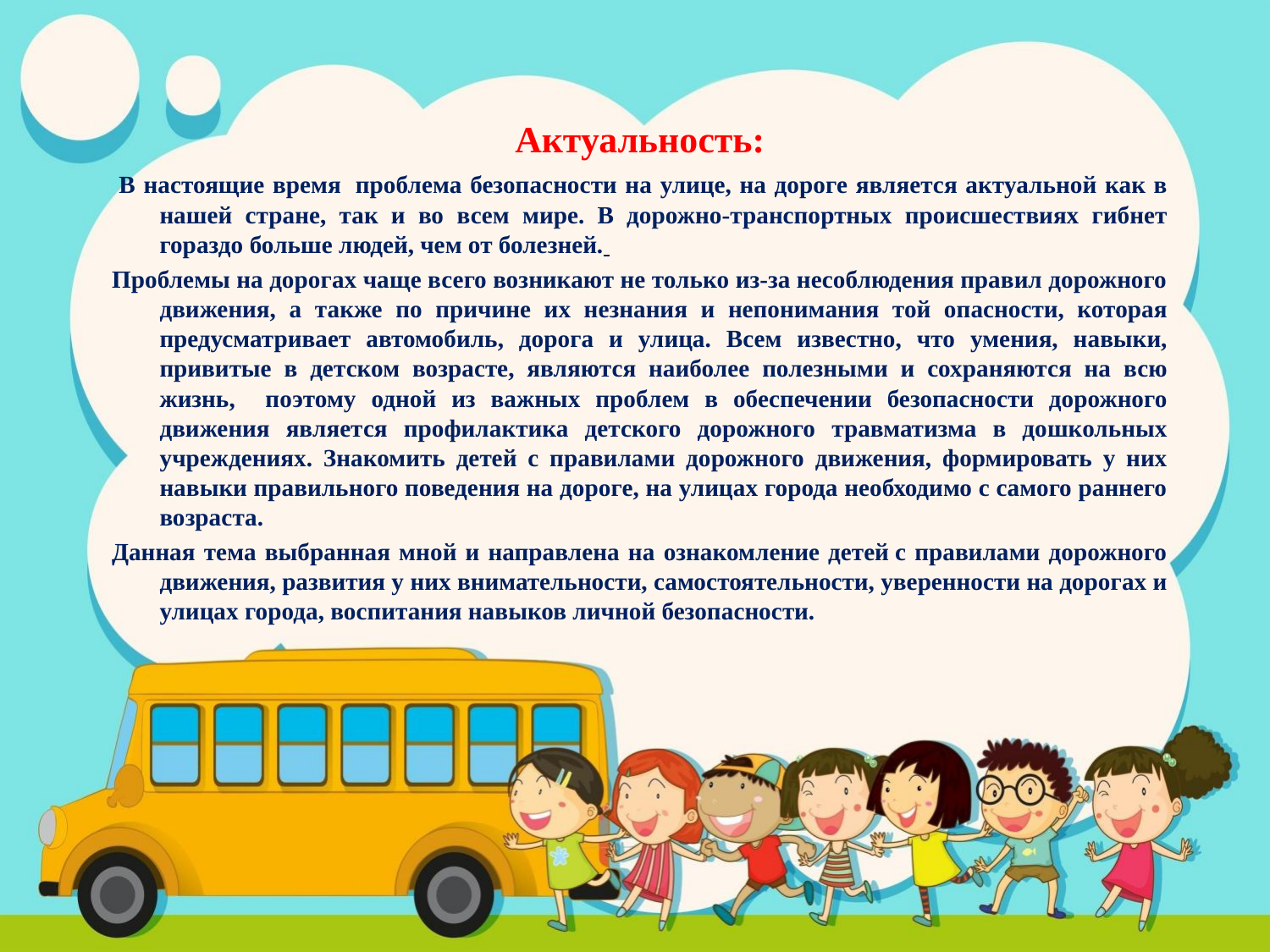

Актуальность:
 В настоящие время  проблема безопасности на улице, на дороге является актуальной как в нашей стране, так и во всем мире. В дорожно-транспортных происшествиях гибнет гораздо больше людей, чем от болезней.
Проблемы на дорогах чаще всего возникают не только из-за несоблюдения правил дорожного движения, а также по причине их незнания и непонимания той опасности, которая предусматривает автомобиль, дорога и улица. Всем известно, что умения, навыки, привитые в детском возрасте, являются наиболее полезными и сохраняются на всю жизнь,  поэтому одной из важных проблем в обеспечении безопасности дорожного движения является профилактика детского дорожного травматизма в дошкольных учреждениях. Знакомить детей с правилами дорожного движения, формировать у них навыки правильного поведения на дороге, на улицах города необходимо с самого раннего возраста.
Данная тема выбранная мной и направлена на ознакомление детей с правилами дорожного движения, развития у них внимательности, самостоятельности, уверенности на дорогах и улицах города, воспитания навыков личной безопасности.